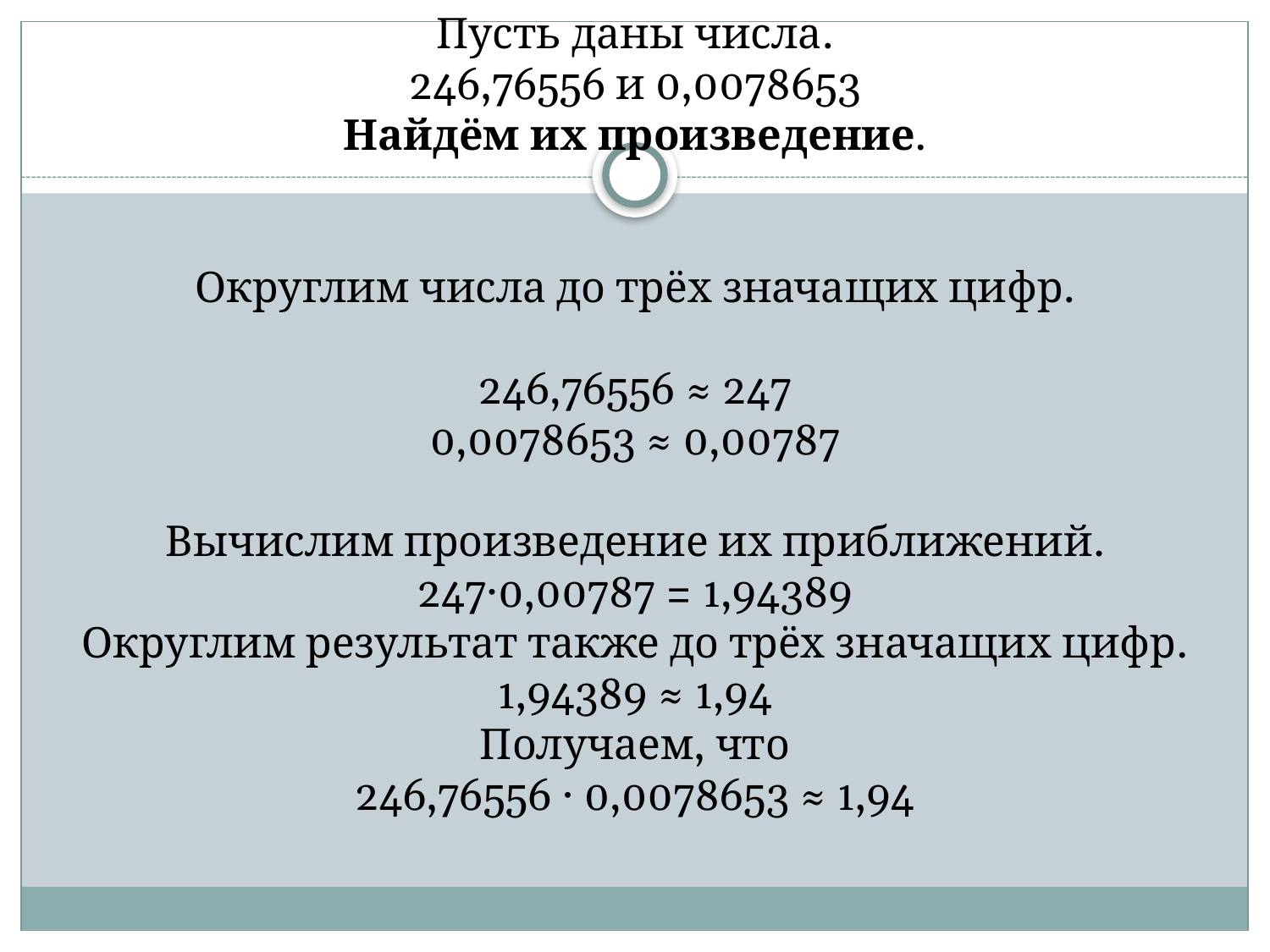

Пусть даны числа.
246,76556 и 0,0078653
Найдём их произведение.

Округлим числа до трёх значащих цифр.

246,76556 ≈ 247
0,0078653 ≈ 0,00787

Вычислим произведение их приближений.
247·0,00787 = 1,94389
Округлим результат также до трёх значащих цифр.
1,94389 ≈ 1,94
Получаем, что
246,76556 · 0,0078653 ≈ 1,94